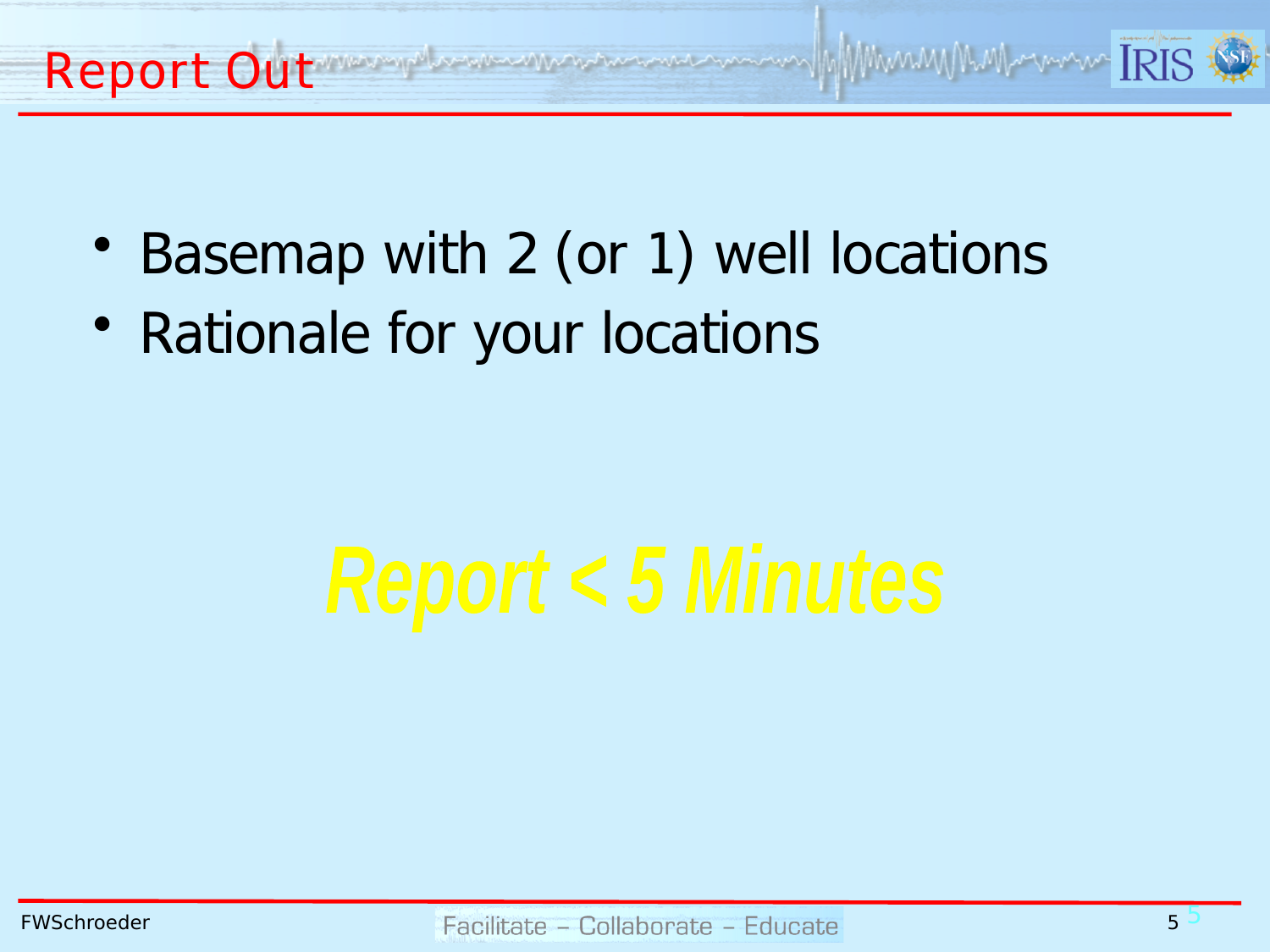

# Report Out
Basemap with 2 (or 1) well locations
Rationale for your locations
Report < 5 Minutes
5